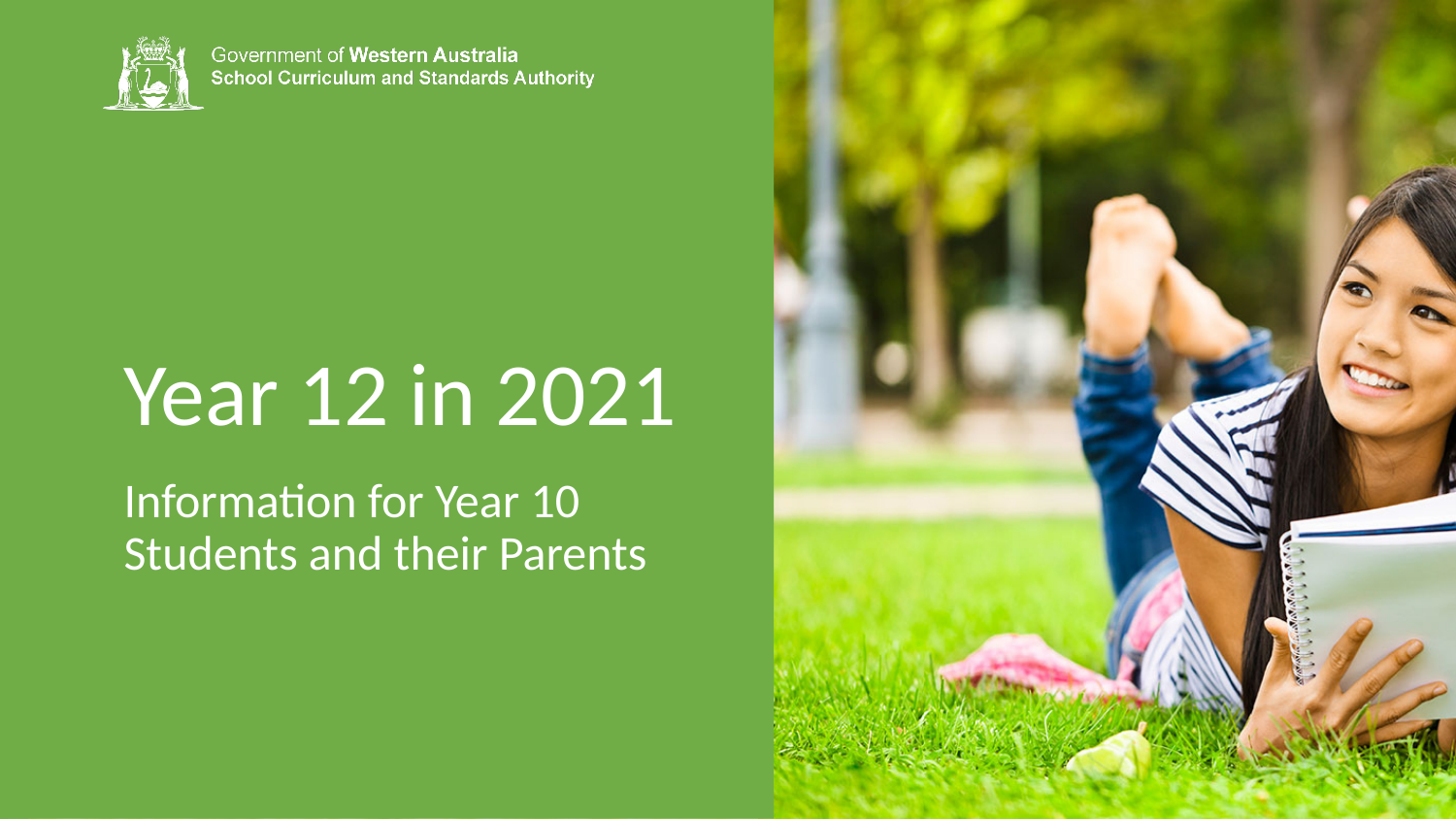

# Year 12 in 2021
Information for Year 10 Students and their Parents